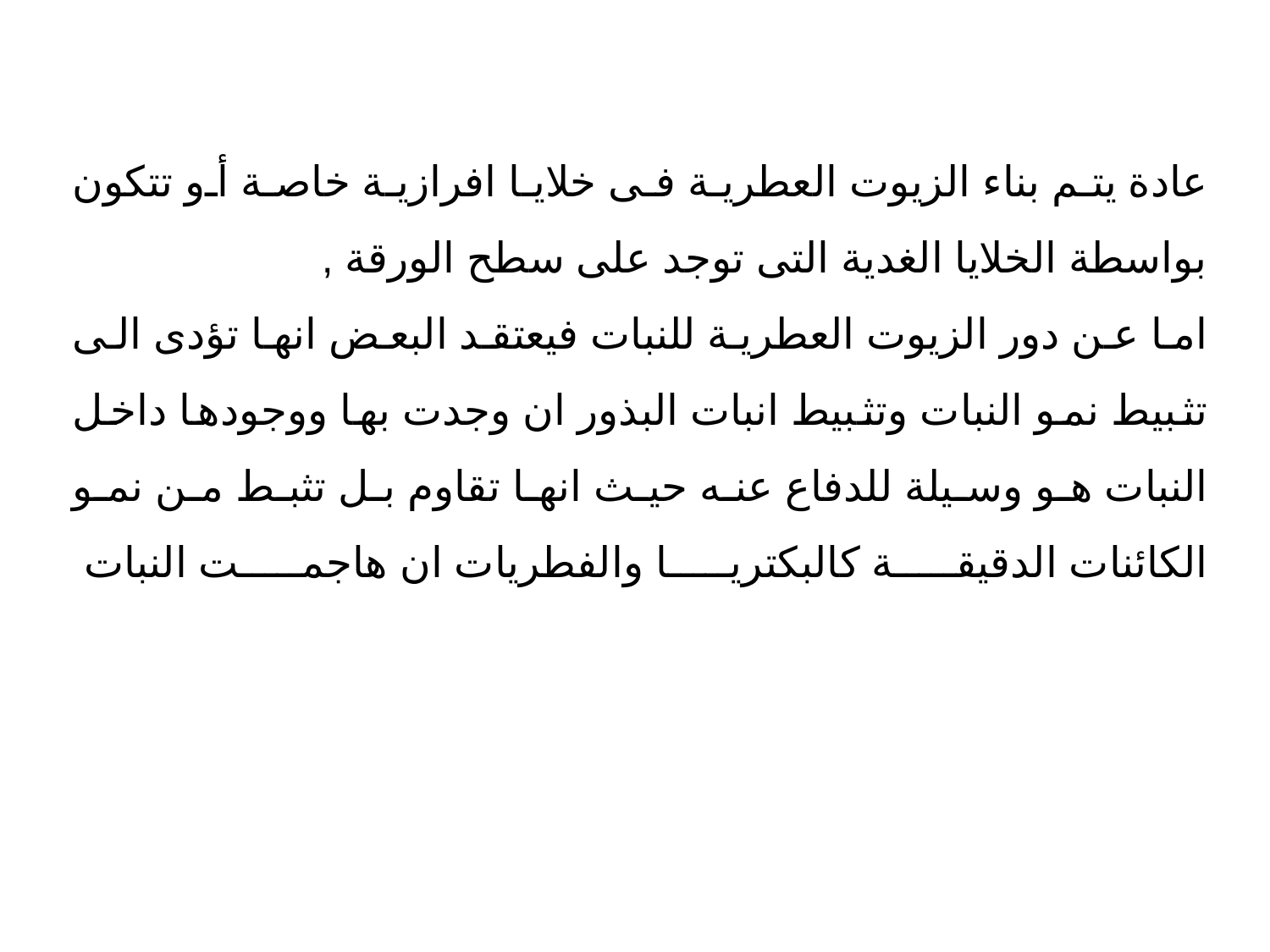

عادة يتم بناء الزيوت العطرية فى خلايا افرازية خاصة أو تتكون بواسطة الخلايا الغدية التى توجد على سطح الورقة ,
اما عن دور الزيوت العطرية للنبات فيعتقد البعض انها تؤدى الى تثبيط نمو النبات وتثبيط انبات البذور ان وجدت بها ووجودها داخل النبات هو وسيلة للدفاع عنه حيث انها تقاوم بل تثبط من نمو الكائنات الدقيقة كالبكتريا والفطريات ان هاجمت النبات